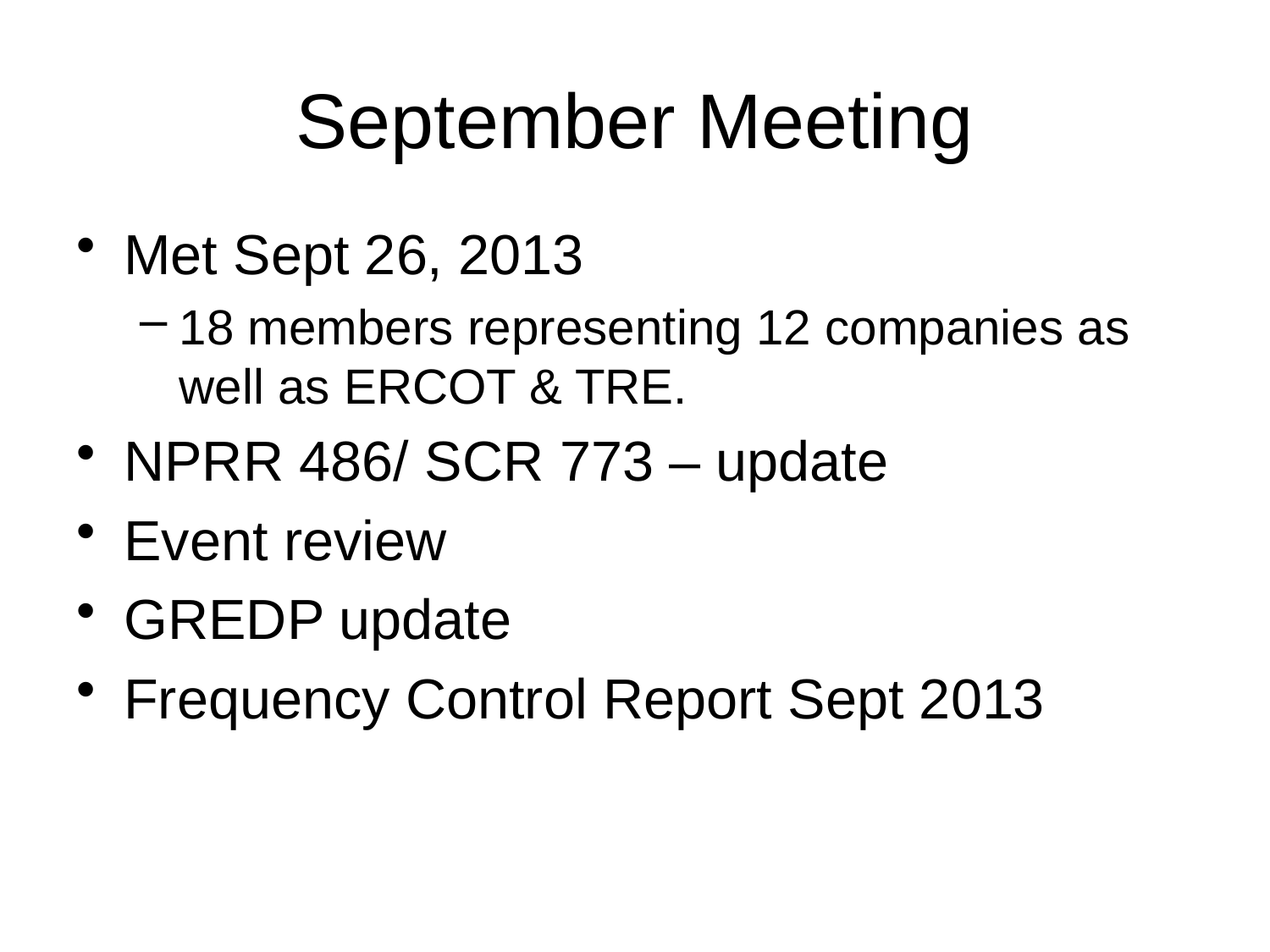

# September Meeting
Met Sept 26, 2013
18 members representing 12 companies as well as ERCOT & TRE.
NPRR 486/ SCR 773 – update
Event review
GREDP update
Frequency Control Report Sept 2013